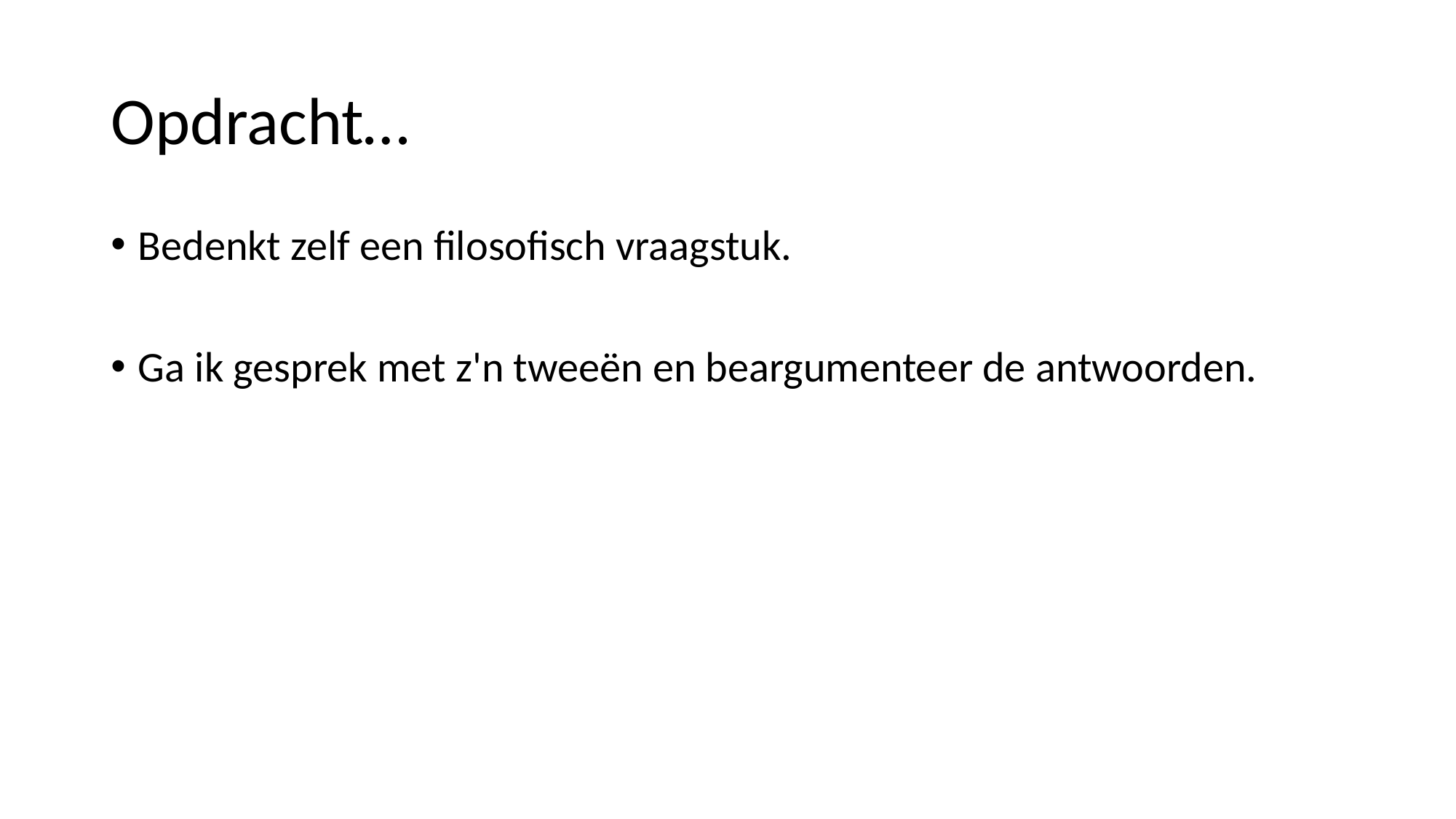

# Opdracht…
Bedenkt zelf een filosofisch vraagstuk.

Ga ik gesprek met z'n tweeën en beargumenteer de antwoorden.